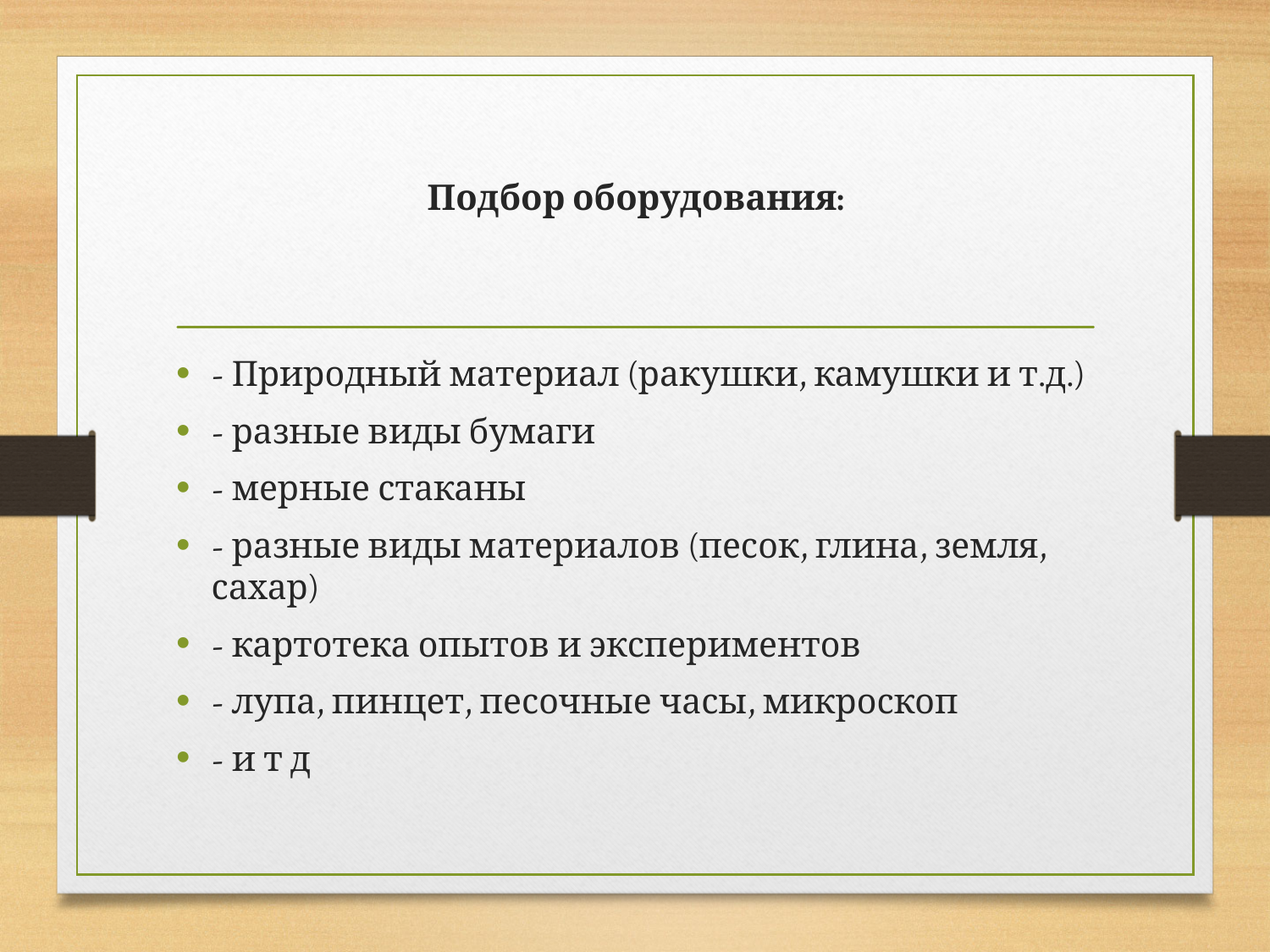

# Подбор оборудования:
- Природный материал (ракушки, камушки и т.д.)
- разные виды бумаги
- мерные стаканы
- разные виды материалов (песок, глина, земля, сахар)
- картотека опытов и экспериментов
- лупа, пинцет, песочные часы, микроскоп
- и т д